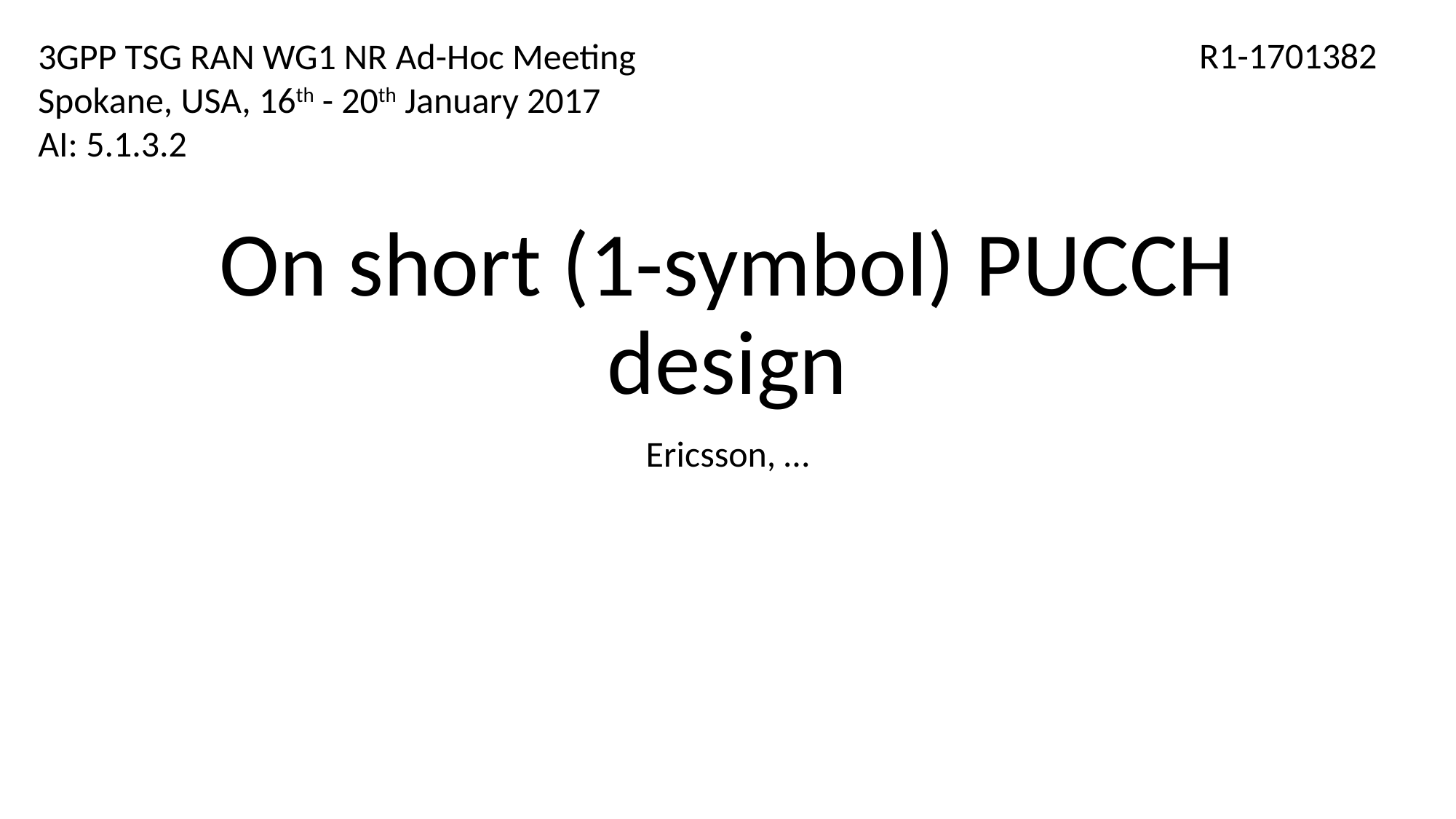

3GPP TSG RAN WG1 NR Ad-Hoc Meeting
Spokane, USA, 16th - 20th January 2017
AI: 5.1.3.2

R1-1701382
# On short (1-symbol) PUCCH design
Ericsson, …